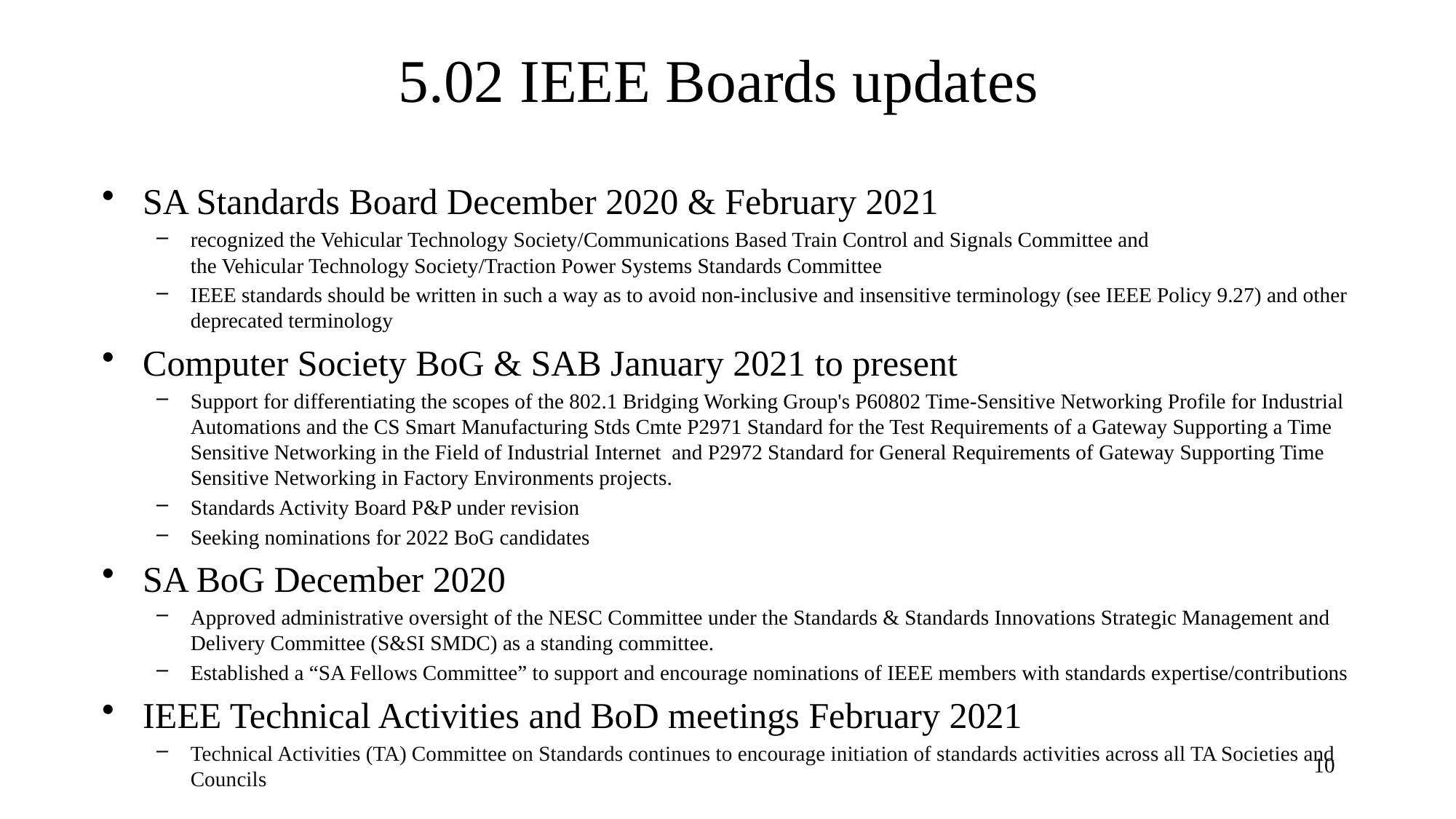

5.02 IEEE Boards updates
SA Standards Board December 2020 & February 2021
recognized the Vehicular Technology Society/Communications Based Train Control and Signals Committee and
the Vehicular Technology Society/Traction Power Systems Standards Committee
IEEE standards should be written in such a way as to avoid non-inclusive and insensitive terminology (see IEEE Policy 9.27) and other deprecated terminology
Computer Society BoG & SAB January 2021 to present
Support for differentiating the scopes of the 802.1 Bridging Working Group's P60802 Time-Sensitive Networking Profile for Industrial Automations and the CS Smart Manufacturing Stds Cmte P2971 Standard for the Test Requirements of a Gateway Supporting a Time Sensitive Networking in the Field of Industrial Internet  and P2972 Standard for General Requirements of Gateway Supporting Time Sensitive Networking in Factory Environments projects.
Standards Activity Board P&P under revision
Seeking nominations for 2022 BoG candidates
SA BoG December 2020
Approved administrative oversight of the NESC Committee under the Standards & Standards Innovations Strategic Management and Delivery Committee (S&SI SMDC) as a standing committee.
Established a “SA Fellows Committee” to support and encourage nominations of IEEE members with standards expertise/contributions
IEEE Technical Activities and BoD meetings February 2021
Technical Activities (TA) Committee on Standards continues to encourage initiation of standards activities across all TA Societies and Councils

10